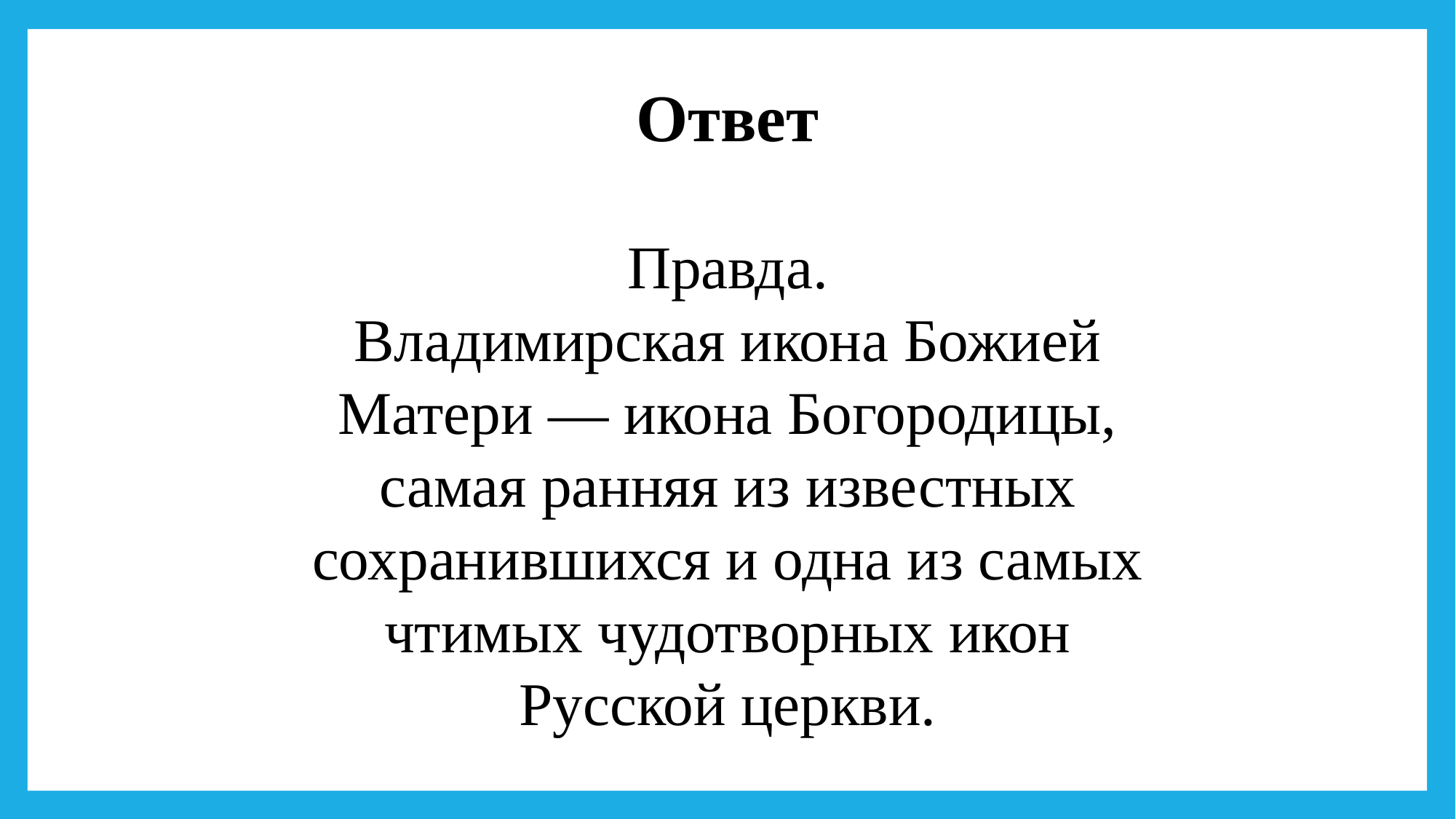

Ответ

Правда.
Владимирская икона Божией Матери — икона Богородицы, самая ранняя из известных сохранившихся и одна из самых чтимых чудотворных икон Русской церкви.